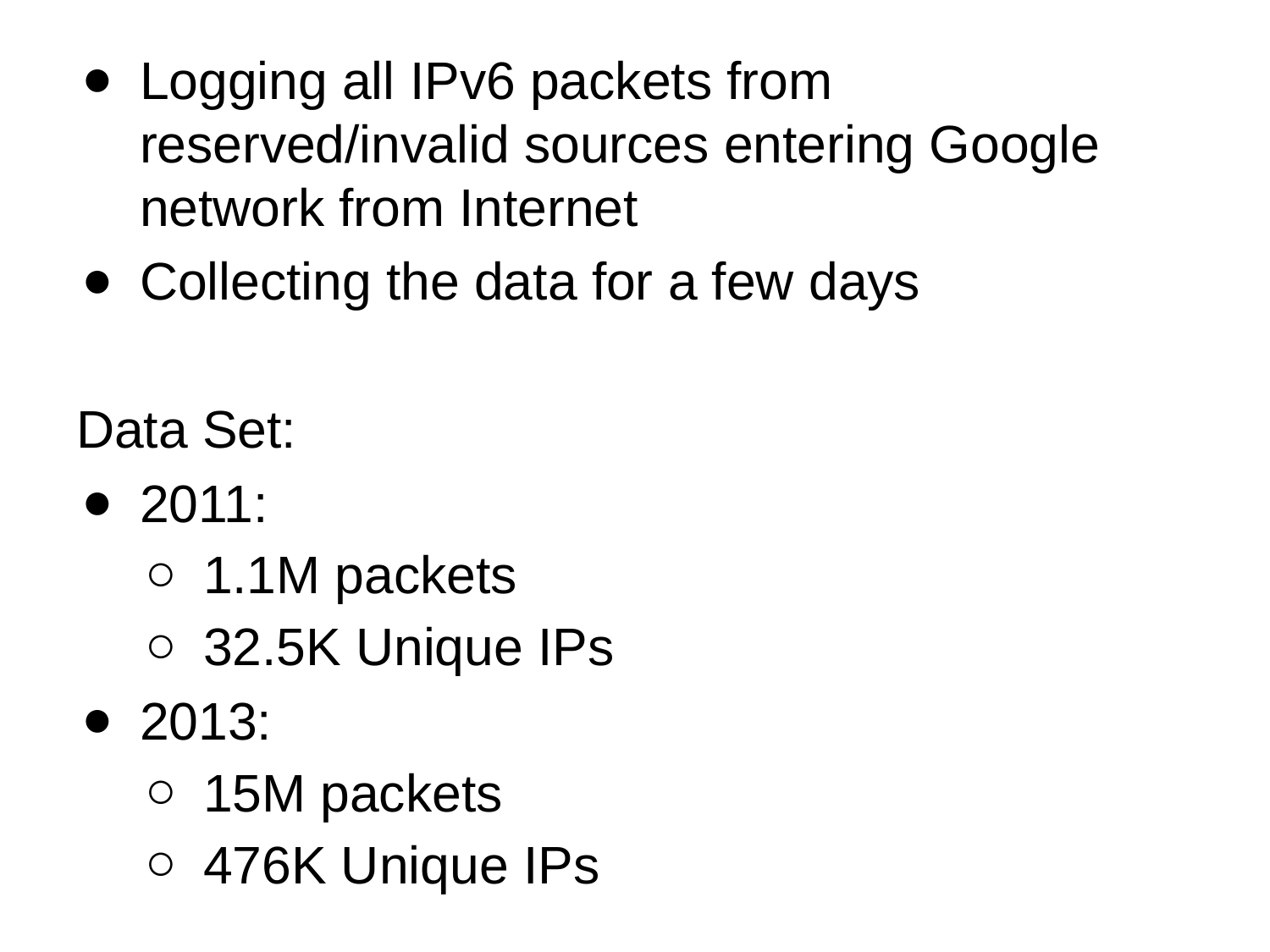

Logging all IPv6 packets from reserved/invalid sources entering Google network from Internet
Collecting the data for a few days

Data Set:
2011:
1.1M packets
32.5K Unique IPs
2013:
15M packets
476K Unique IPs